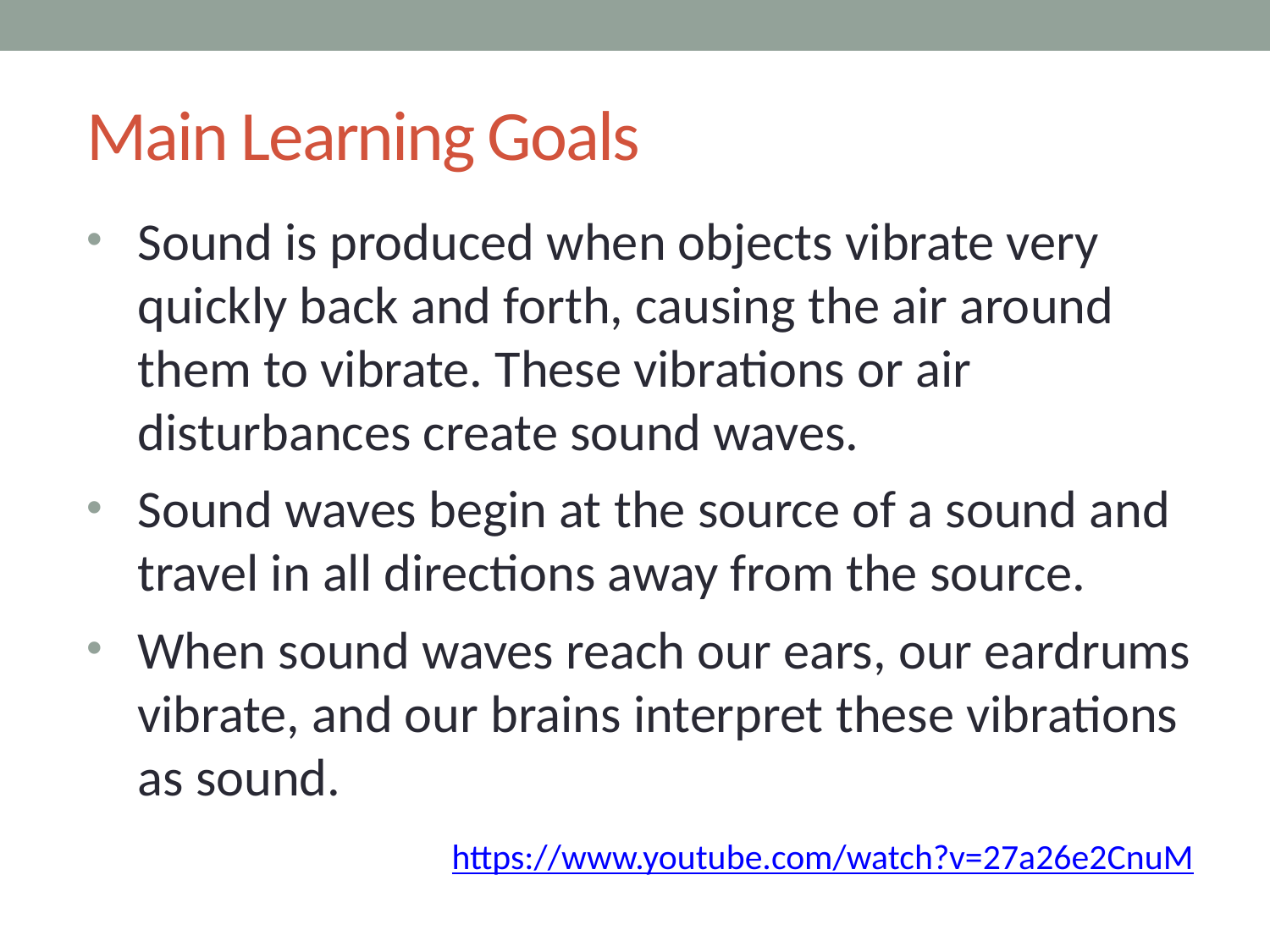

# Main Learning Goals
Sound is produced when objects vibrate very quickly back and forth, causing the air around them to vibrate. These vibrations or air disturbances create sound waves.
Sound waves begin at the source of a sound and travel in all directions away from the source.
When sound waves reach our ears, our eardrums vibrate, and our brains interpret these vibrations as sound.
https://www.youtube.com/watch?v=27a26e2CnuM